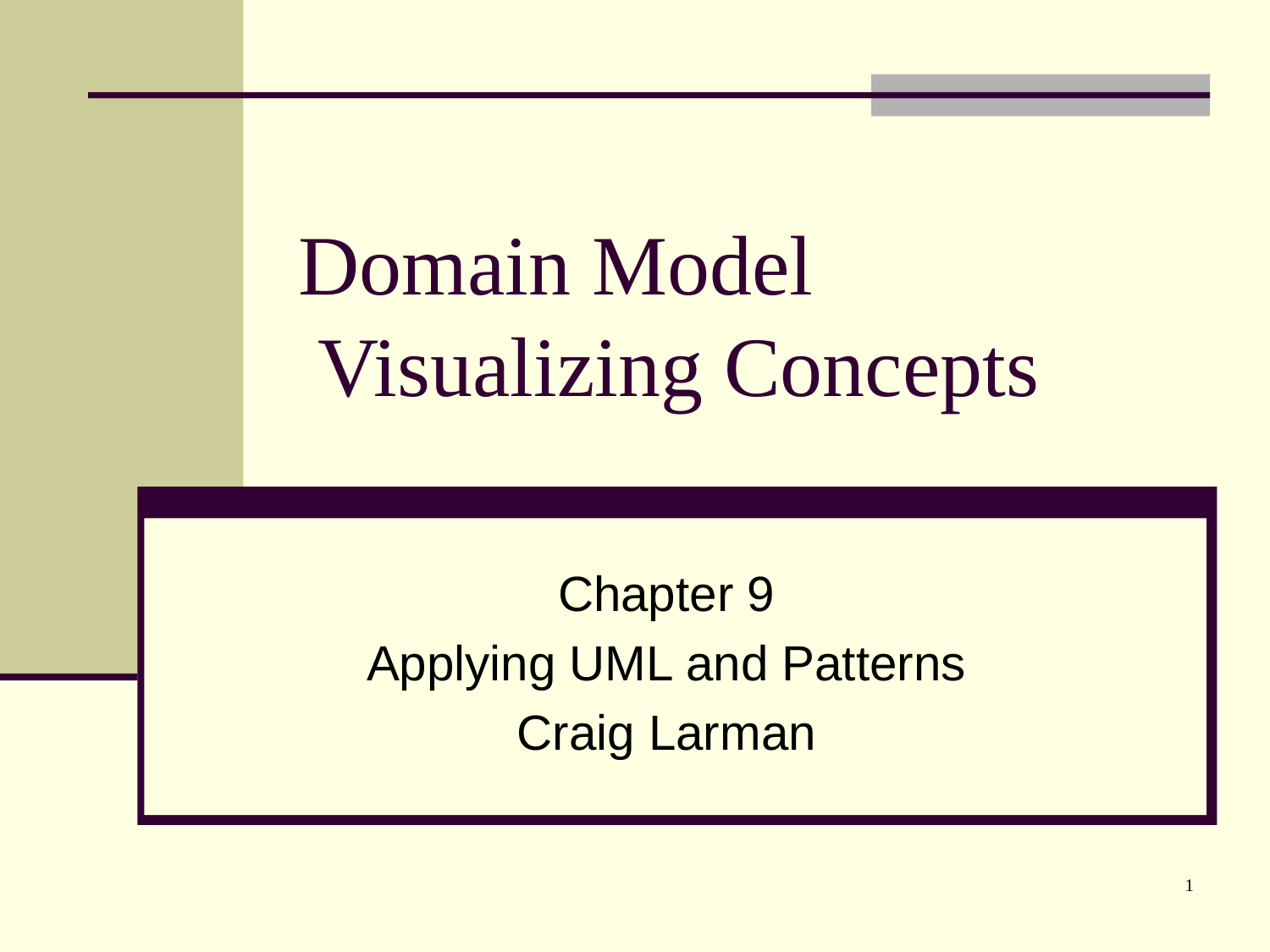

# Domain Model Visualizing Concepts
Chapter 9
Applying UML and Patterns
Craig Larman
1